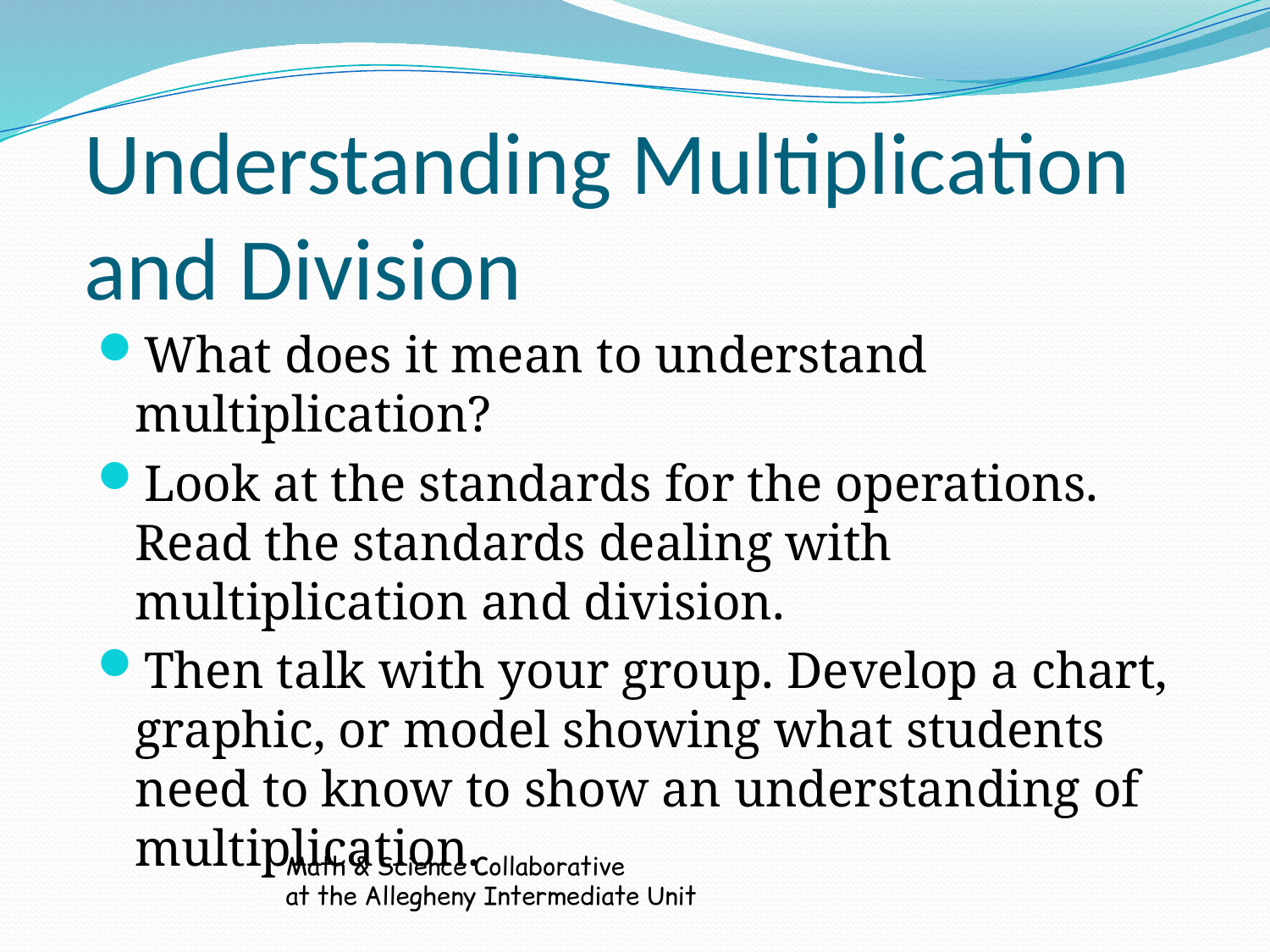

# Understanding Multiplication and Division
What does it mean to understand multiplication?
Look at the standards for the operations. Read the standards dealing with multiplication and division.
Then talk with your group. Develop a chart, graphic, or model showing what students need to know to show an understanding of multiplication.
Math & Science Collaborative
at the Allegheny Intermediate Unit